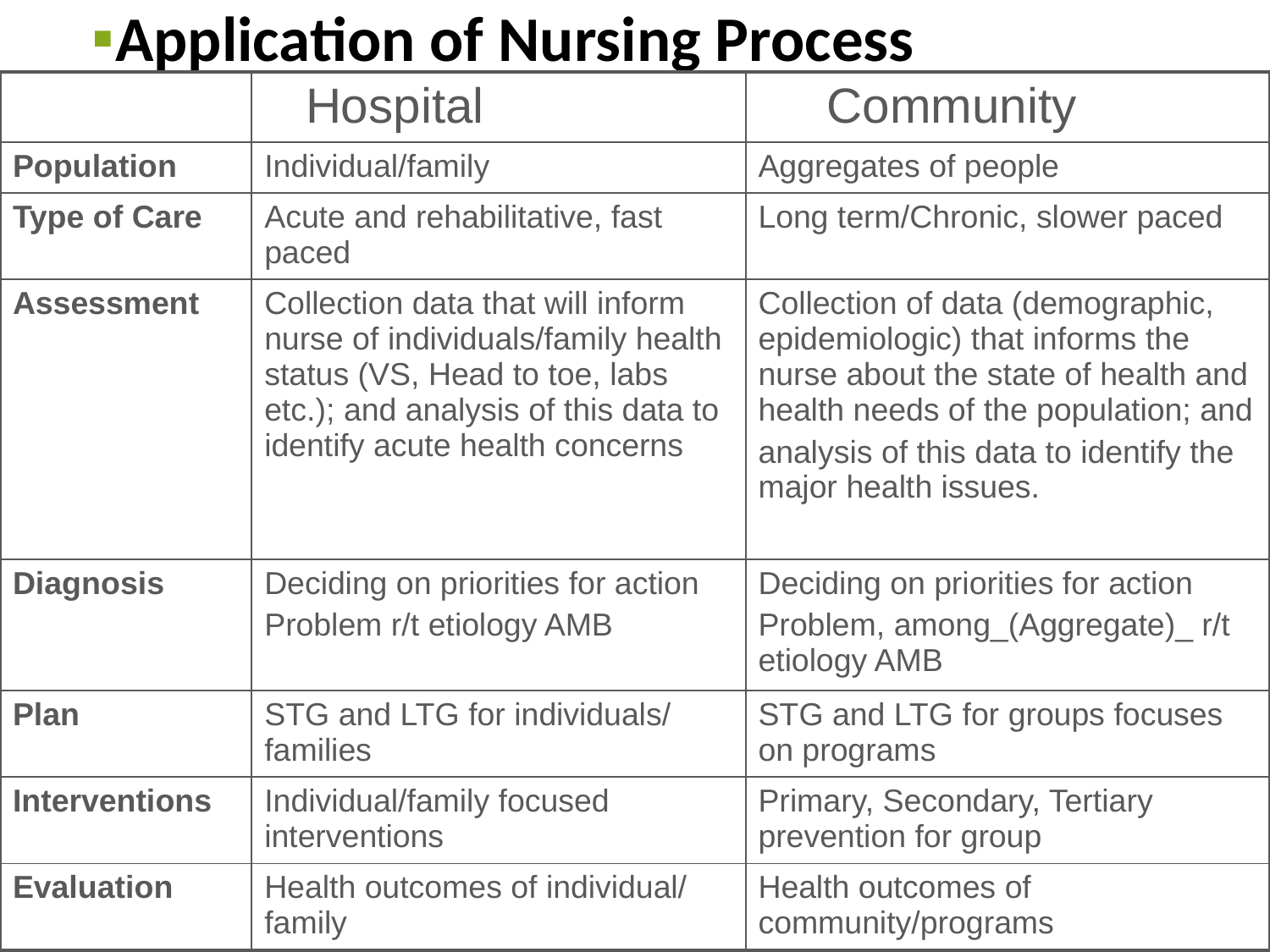

Application of Nursing Process
|  | Hospital | Community |
| --- | --- | --- |
| Population | Individual/family | Aggregates of people |
| Type of Care | Acute and rehabilitative, fast paced | Long term/Chronic, slower paced |
| Assessment | Collection data that will inform nurse of individuals/family health status (VS, Head to toe, labs etc.); and analysis of this data to identify acute health concerns | Collection of data (demographic, epidemiologic) that informs the nurse about the state of health and health needs of the population; and analysis of this data to identify the major health issues. |
| Diagnosis | Deciding on priorities for action Problem r/t etiology AMB | Deciding on priorities for action Problem, among\_(Aggregate)\_ r/t etiology AMB |
| Plan | STG and LTG for individuals/ families | STG and LTG for groups focuses on programs |
| Interventions | Individual/family focused interventions | Primary, Secondary, Tertiary prevention for group |
| Evaluation | Health outcomes of individual/ family | Health outcomes of community/programs |